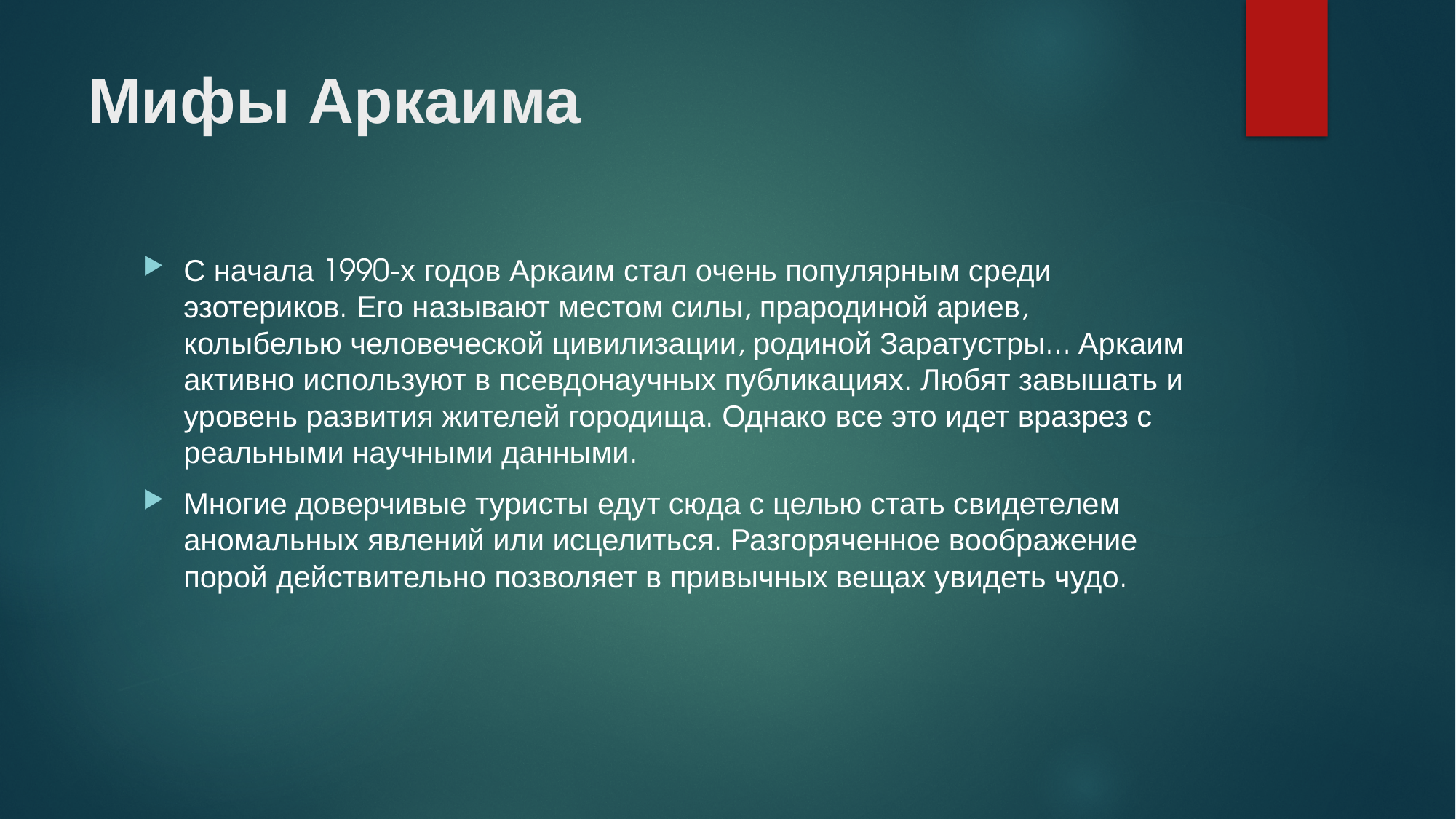

# Мифы Аркаима
С начала 1990-х годов Аркаим стал очень популярным среди эзотериков. Его называют местом силы, прародиной ариев, колыбелью человеческой цивилизации, родиной Заратустры… Аркаим активно используют в псевдонаучных публикациях. Любят завышать и уровень развития жителей городища. Однако все это идет вразрез с реальными научными данными.
Многие доверчивые туристы едут сюда с целью стать свидетелем аномальных явлений или исцелиться. Разгоряченное воображение порой действительно позволяет в привычных вещах увидеть чудо.